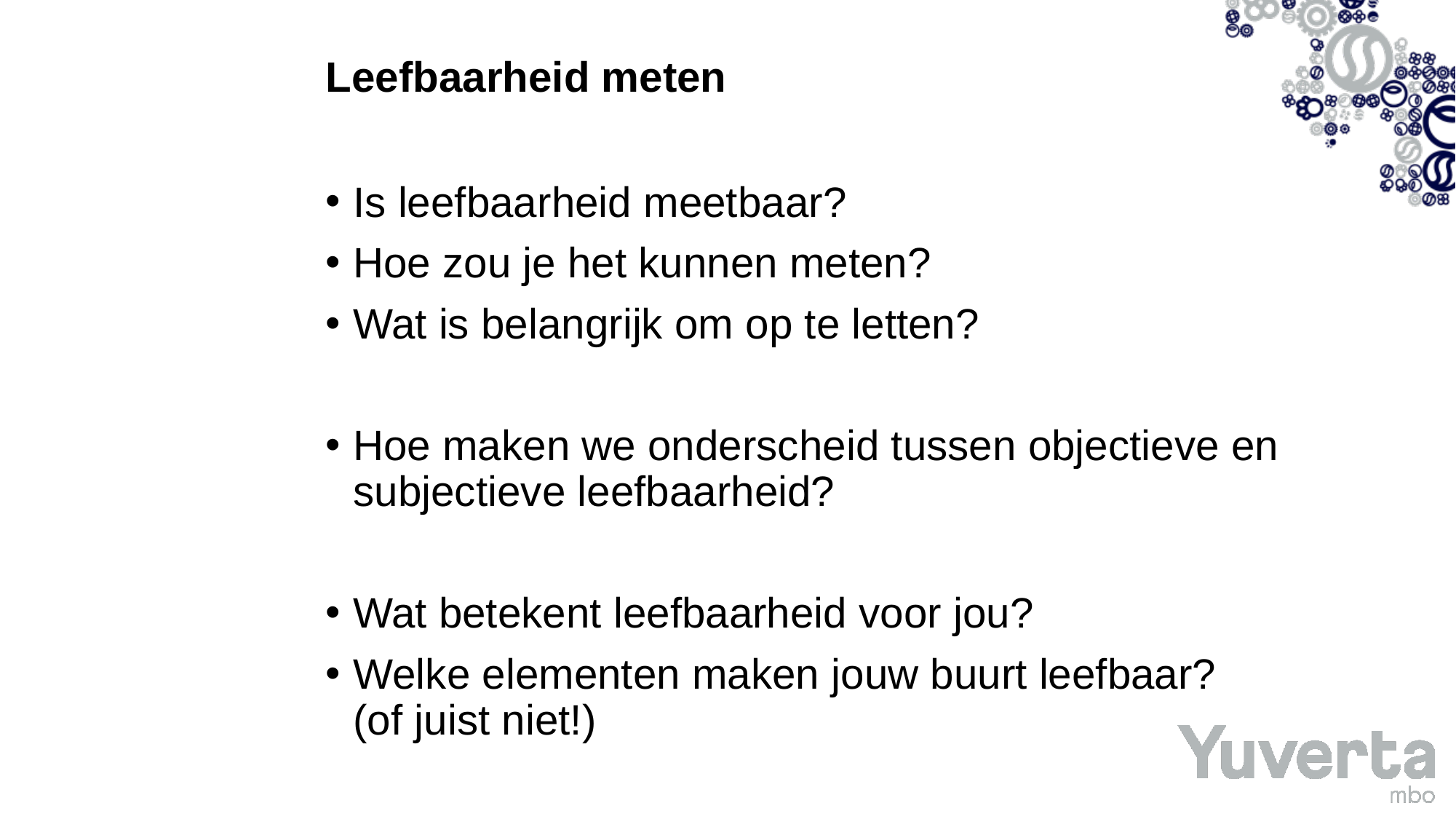

# Leefbaarheid meten
Is leefbaarheid meetbaar?
Hoe zou je het kunnen meten?
Wat is belangrijk om op te letten?

Hoe maken we onderscheid tussen objectieve en subjectieve leefbaarheid?

Wat betekent leefbaarheid voor jou?
Welke elementen maken jouw buurt leefbaar?
(of juist niet!)